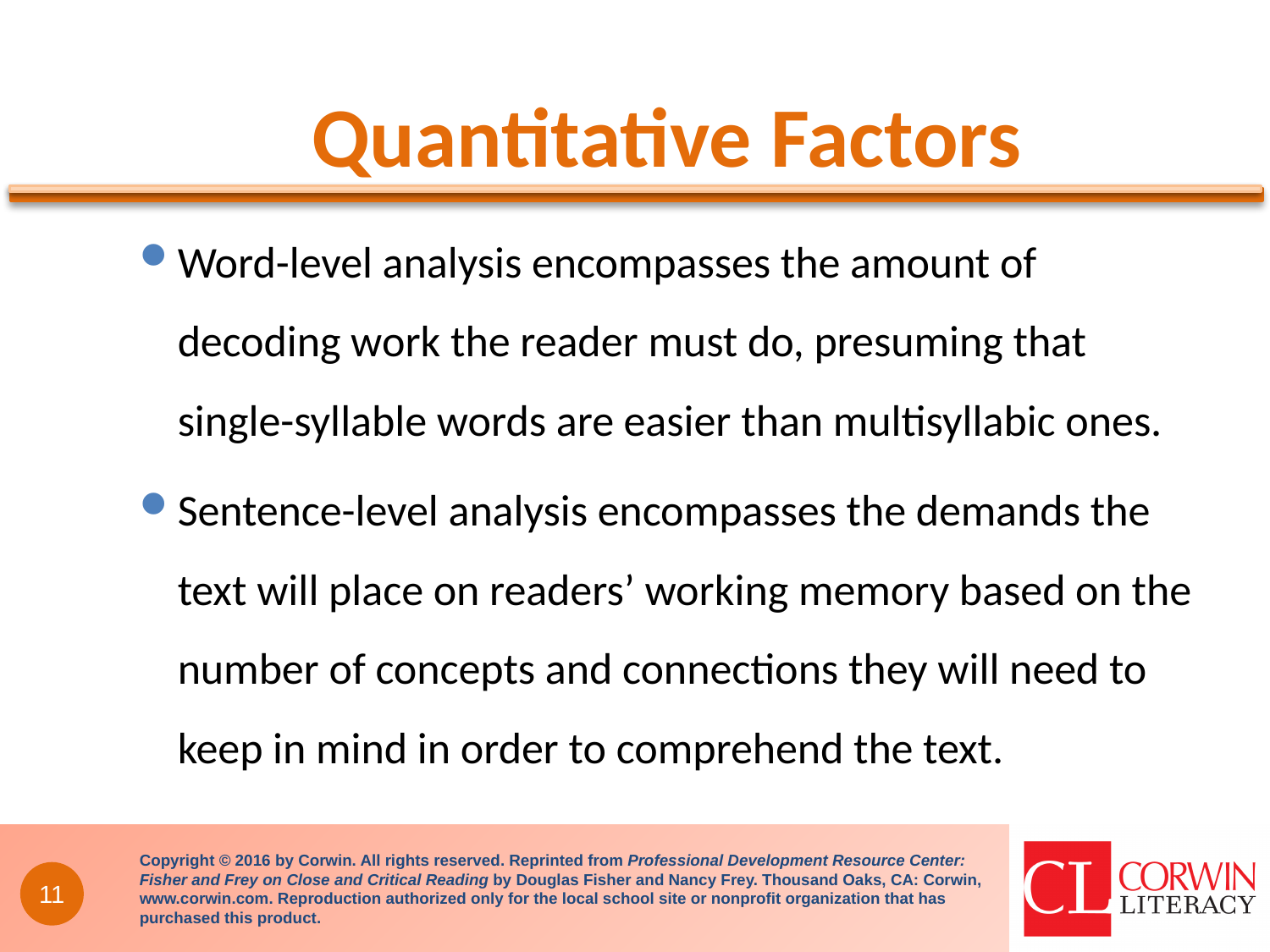

# Quantitative Factors
Word-level analysis encompasses the amount of decoding work the reader must do, presuming that single-syllable words are easier than multisyllabic ones.
Sentence-level analysis encompasses the demands the text will place on readers’ working memory based on the number of concepts and connections they will need to keep in mind in order to comprehend the text.
Copyright © 2016 by Corwin. All rights reserved. Reprinted from Professional Development Resource Center: Fisher and Frey on Close and Critical Reading by Douglas Fisher and Nancy Frey. Thousand Oaks, CA: Corwin, www.corwin.com. Reproduction authorized only for the local school site or nonprofit organization that has purchased this product.
11